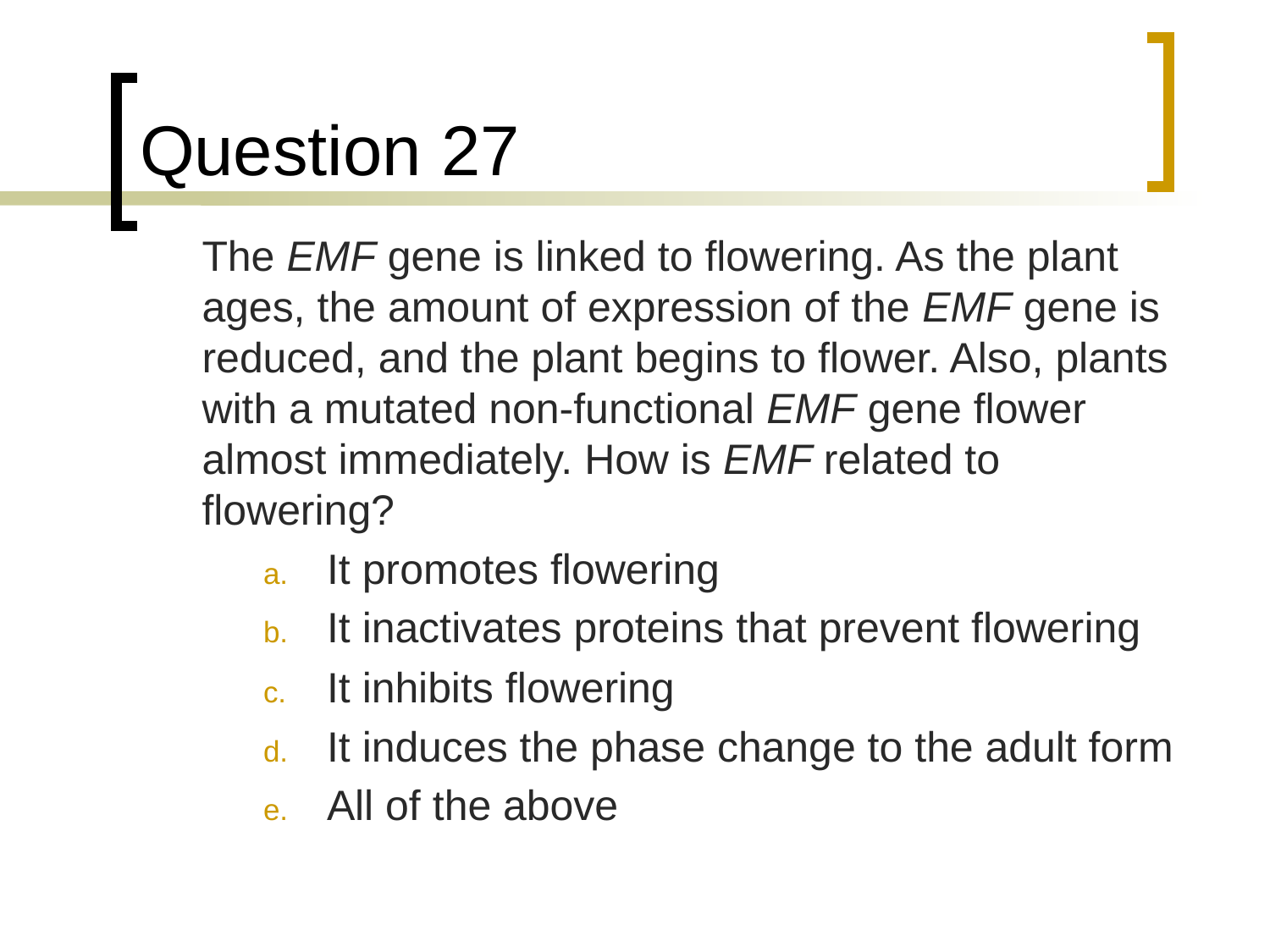

# Question 27
	The EMF gene is linked to flowering. As the plant ages, the amount of expression of the EMF gene is reduced, and the plant begins to flower. Also, plants with a mutated non-functional EMF gene flower almost immediately. How is EMF related to flowering?
It promotes flowering
It inactivates proteins that prevent flowering
It inhibits flowering
It induces the phase change to the adult form
All of the above